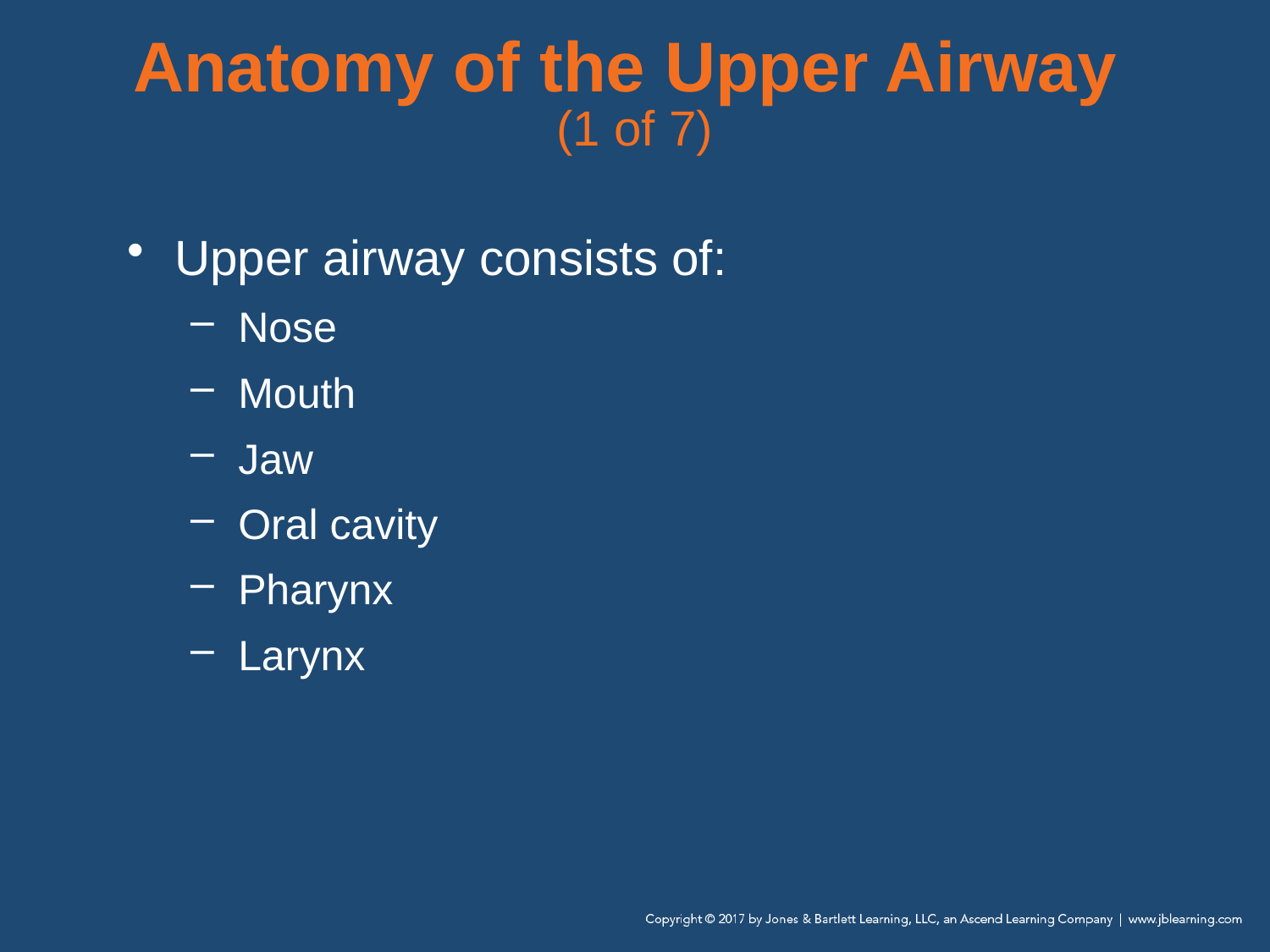

# Anatomy of the Upper Airway (1 of 7)
Upper airway consists of:
Nose
Mouth
Jaw
Oral cavity
Pharynx
Larynx